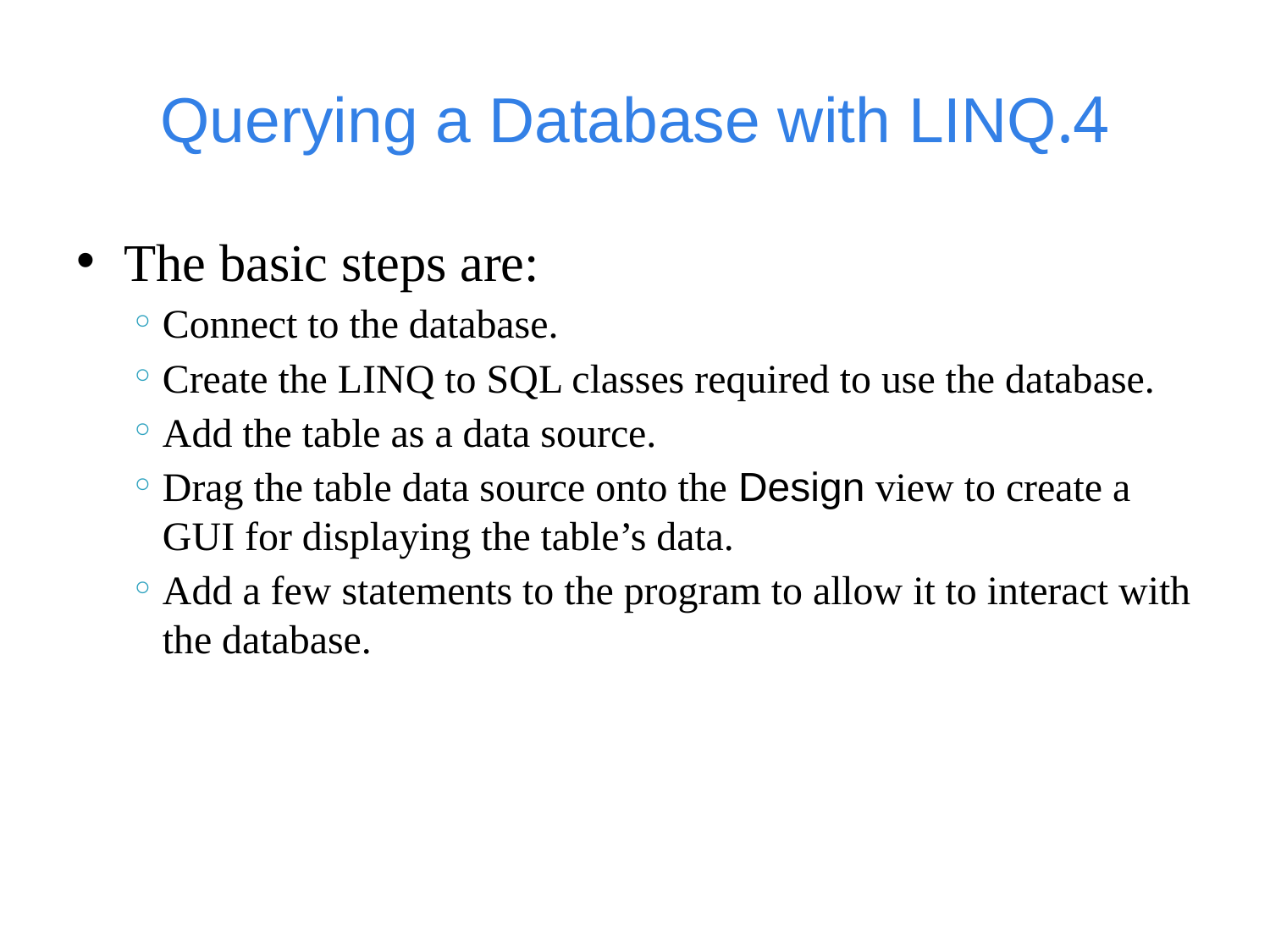

# 4.Querying a Database with LINQ
The basic steps are:
Connect to the database.
Create the LINQ to SQL classes required to use the database.
Add the table as a data source.
Drag the table data source onto the Design view to create a GUI for displaying the table’s data.
Add a few statements to the program to allow it to interact with the database.